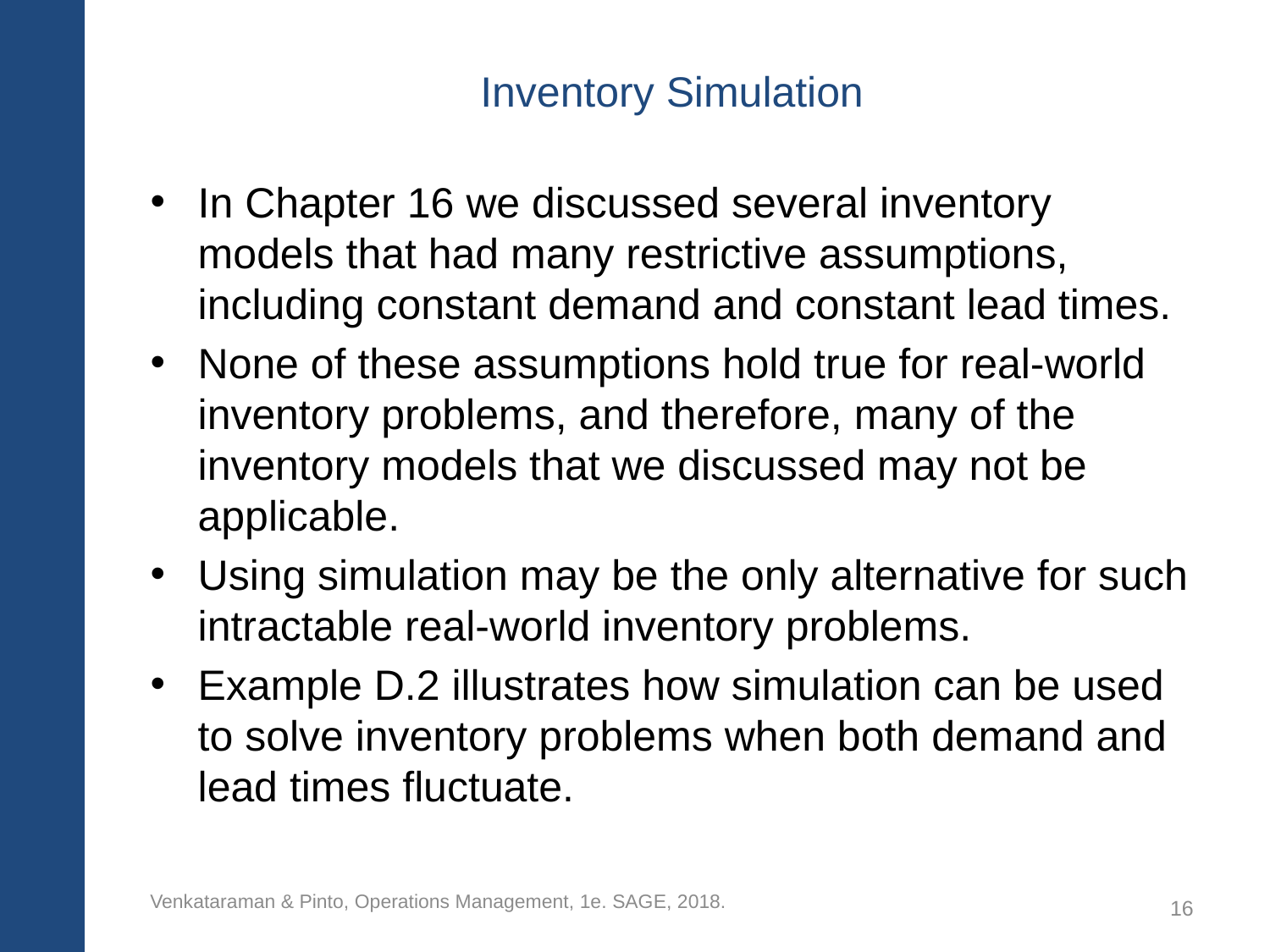

# Inventory Simulation
In Chapter 16 we discussed several inventory models that had many restrictive assumptions, including constant demand and constant lead times.
None of these assumptions hold true for real-world inventory problems, and therefore, many of the inventory models that we discussed may not be applicable.
Using simulation may be the only alternative for such intractable real-world inventory problems.
Example D.2 illustrates how simulation can be used to solve inventory problems when both demand and lead times fluctuate.
Venkataraman & Pinto, Operations Management, 1e. SAGE, 2018.
16